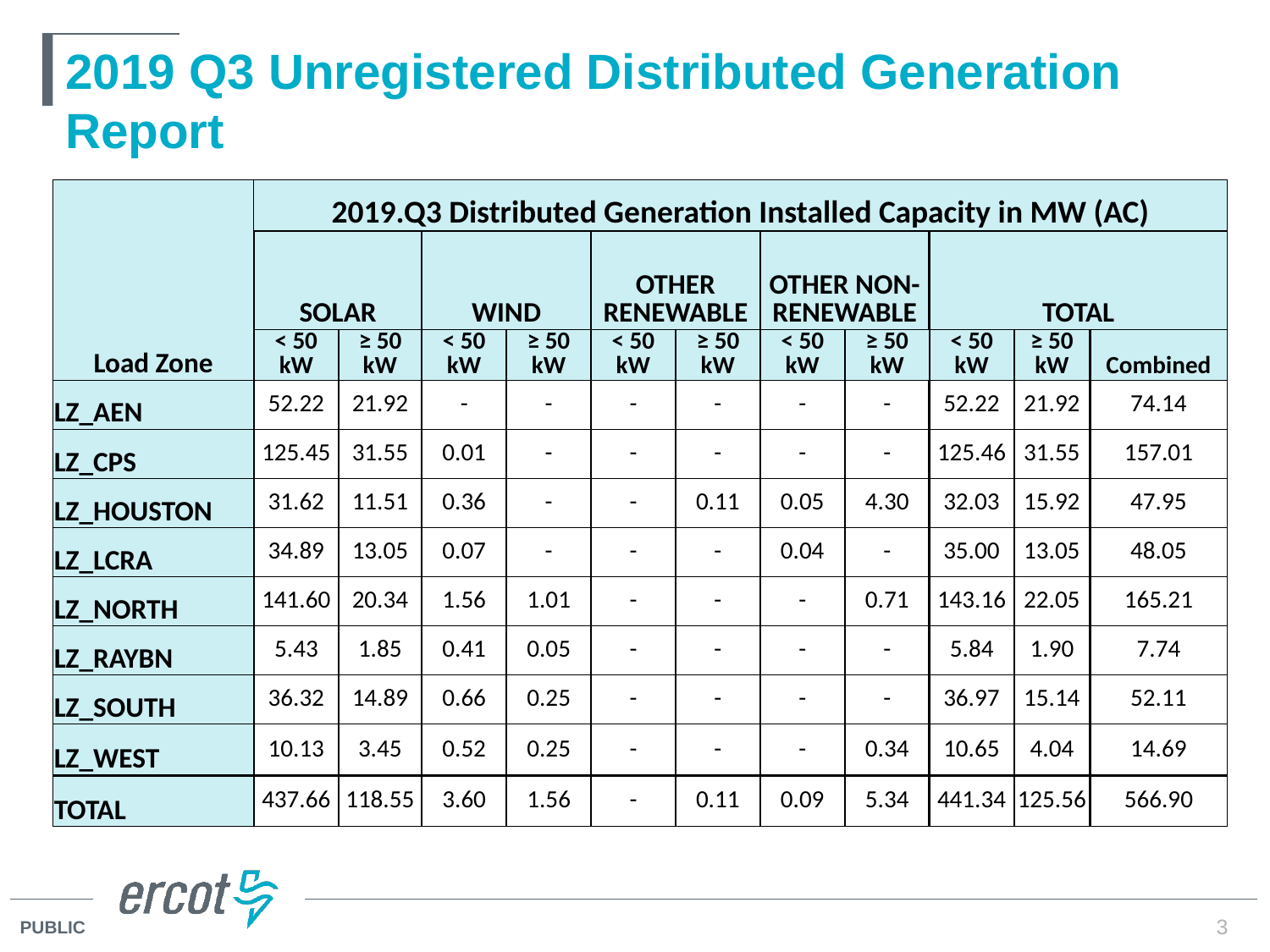

# 2019 Q3 Unregistered Distributed Generation Report
| Load Zone | 2019.Q3 Distributed Generation Installed Capacity in MW (AC) |  |  |  |  |  |  |  |  |  |  |
| --- | --- | --- | --- | --- | --- | --- | --- | --- | --- | --- | --- |
|  | SOLAR |  | WIND |  | OTHER RENEWABLE |  | OTHER NON-RENEWABLE |  | TOTAL |  |  |
|  | < 50 kW | ≥ 50 kW | < 50 kW | ≥ 50 kW | < 50 kW | ≥ 50 kW | < 50 kW | ≥ 50 kW | < 50 kW | ≥ 50 kW | Combined |
| LZ\_AEN | 52.22 | 21.92 | - | - | - | - | - | - | 52.22 | 21.92 | 74.14 |
| LZ\_CPS | 125.45 | 31.55 | 0.01 | - | - | - | - | - | 125.46 | 31.55 | 157.01 |
| LZ\_HOUSTON | 31.62 | 11.51 | 0.36 | - | - | 0.11 | 0.05 | 4.30 | 32.03 | 15.92 | 47.95 |
| LZ\_LCRA | 34.89 | 13.05 | 0.07 | - | - | - | 0.04 | - | 35.00 | 13.05 | 48.05 |
| LZ\_NORTH | 141.60 | 20.34 | 1.56 | 1.01 | - | - | - | 0.71 | 143.16 | 22.05 | 165.21 |
| LZ\_RAYBN | 5.43 | 1.85 | 0.41 | 0.05 | - | - | - | - | 5.84 | 1.90 | 7.74 |
| LZ\_SOUTH | 36.32 | 14.89 | 0.66 | 0.25 | - | - | - | - | 36.97 | 15.14 | 52.11 |
| LZ\_WEST | 10.13 | 3.45 | 0.52 | 0.25 | - | - | - | 0.34 | 10.65 | 4.04 | 14.69 |
| TOTAL | 437.66 | 118.55 | 3.60 | 1.56 | - | 0.11 | 0.09 | 5.34 | 441.34 | 125.56 | 566.90 |
3